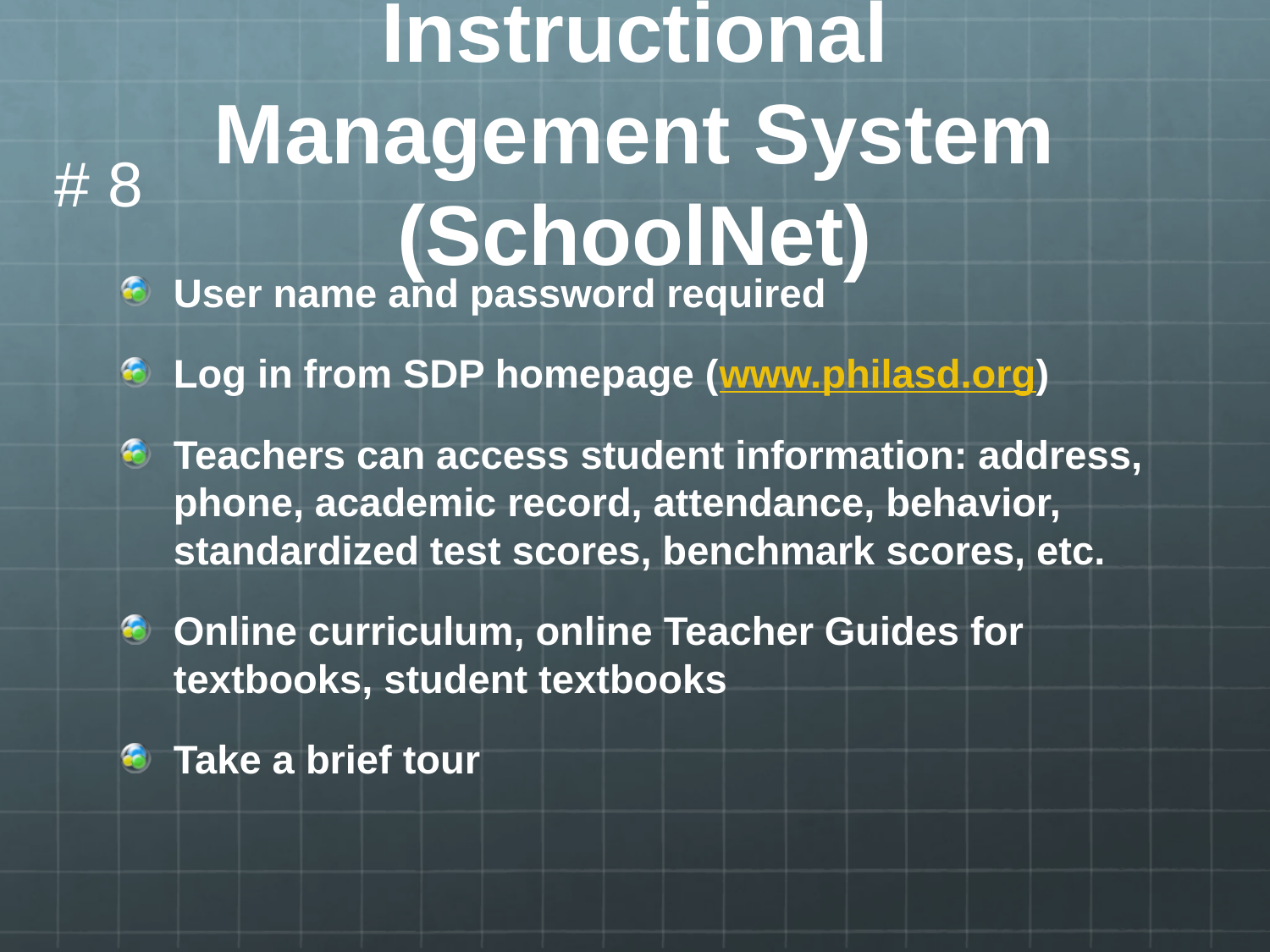

# Instructional Management System (SchoolNet)
# 8
User name and password required
Log in from SDP homepage (www.philasd.org)
Teachers can access student information: address, phone, academic record, attendance, behavior, standardized test scores, benchmark scores, etc.
Online curriculum, online Teacher Guides for textbooks, student textbooks
Take a brief tour